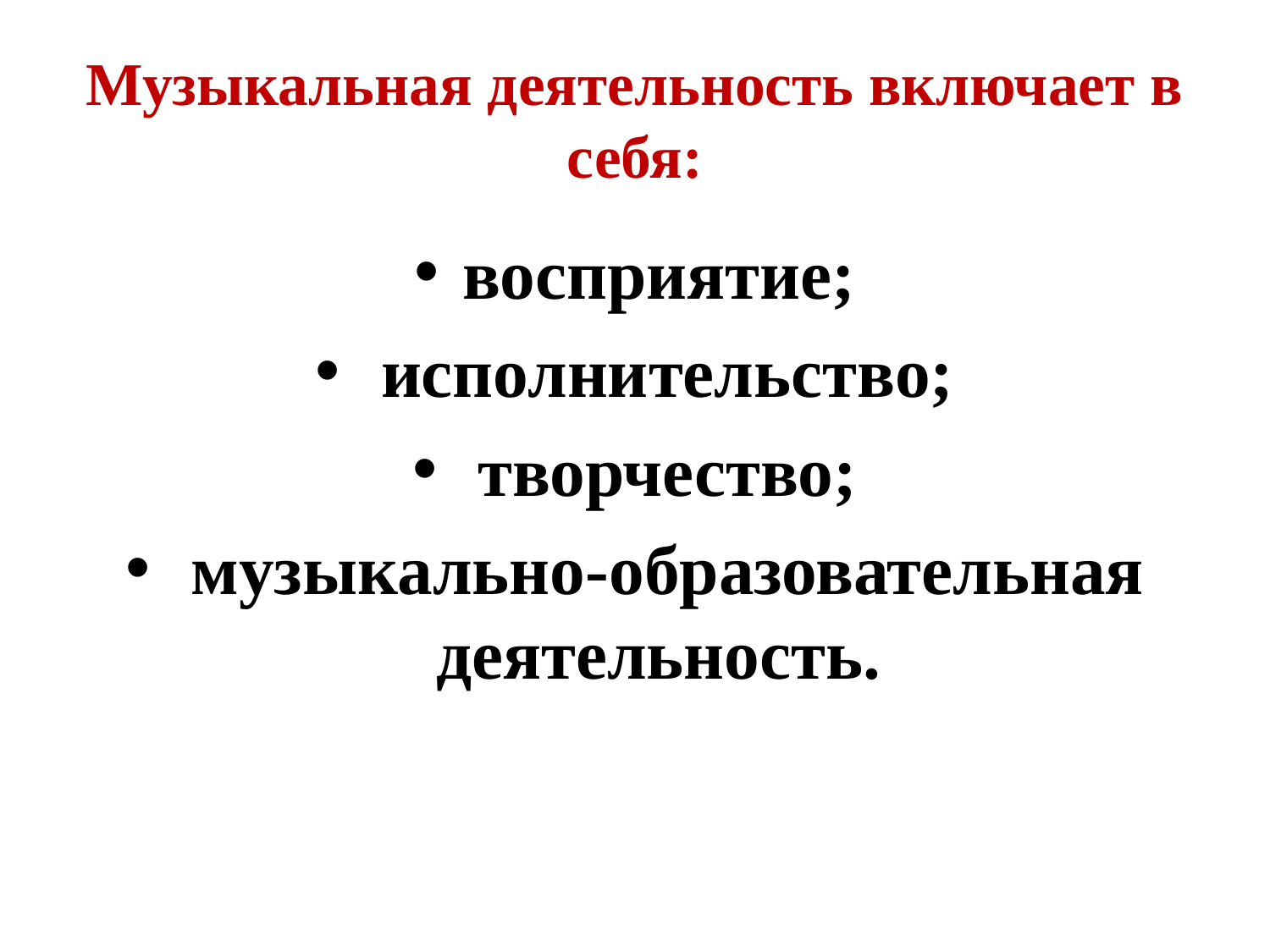

# Музыкальная деятельность включает в себя:
восприятие;
 исполнительство;
 творчество;
 музыкально-образовательная деятельность.